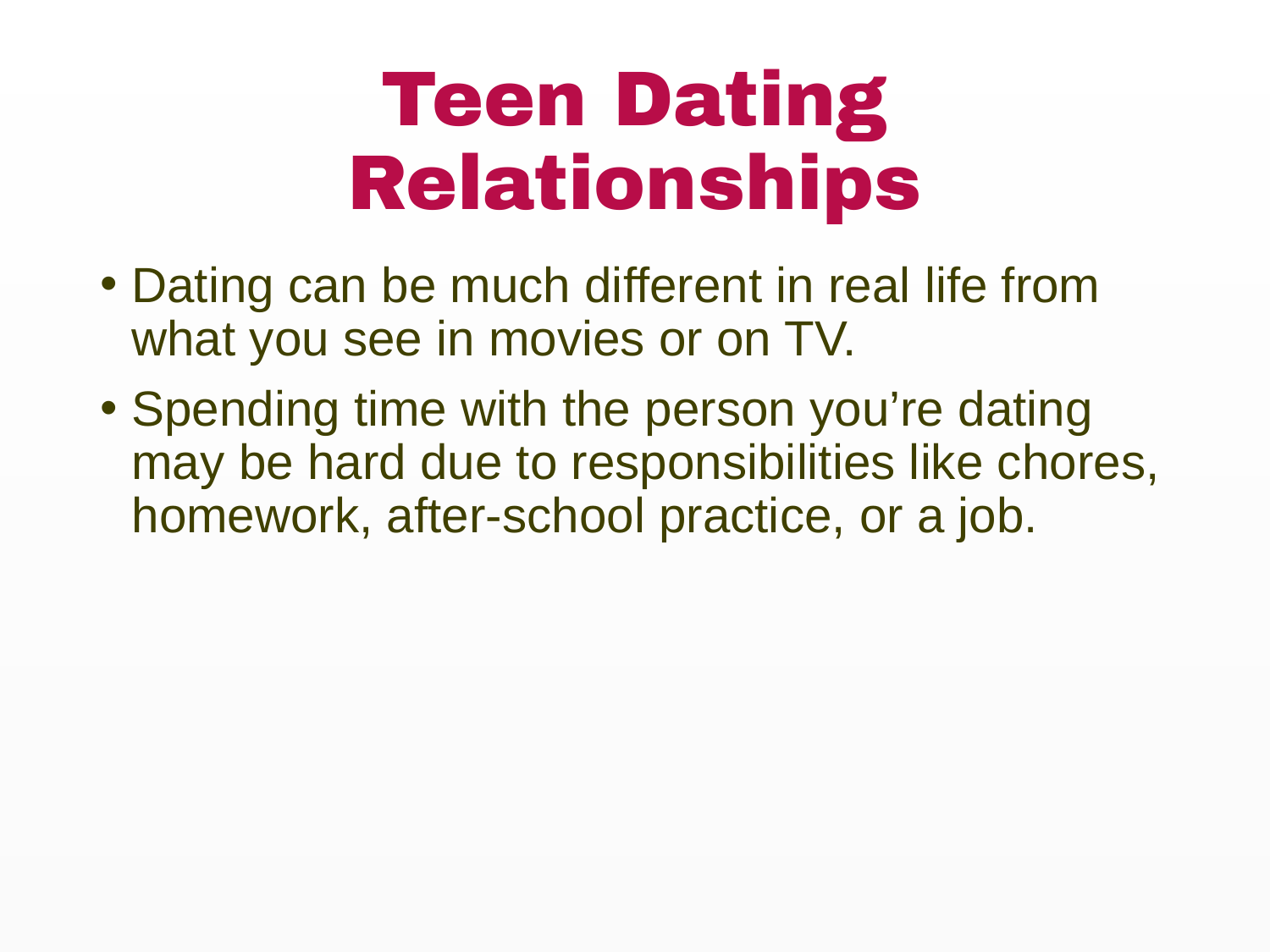

# Teen Dating Relationships
Dating can be much different in real life from what you see in movies or on TV.
Spending time with the person you’re dating may be hard due to responsibilities like chores, homework, after-school practice, or a job.